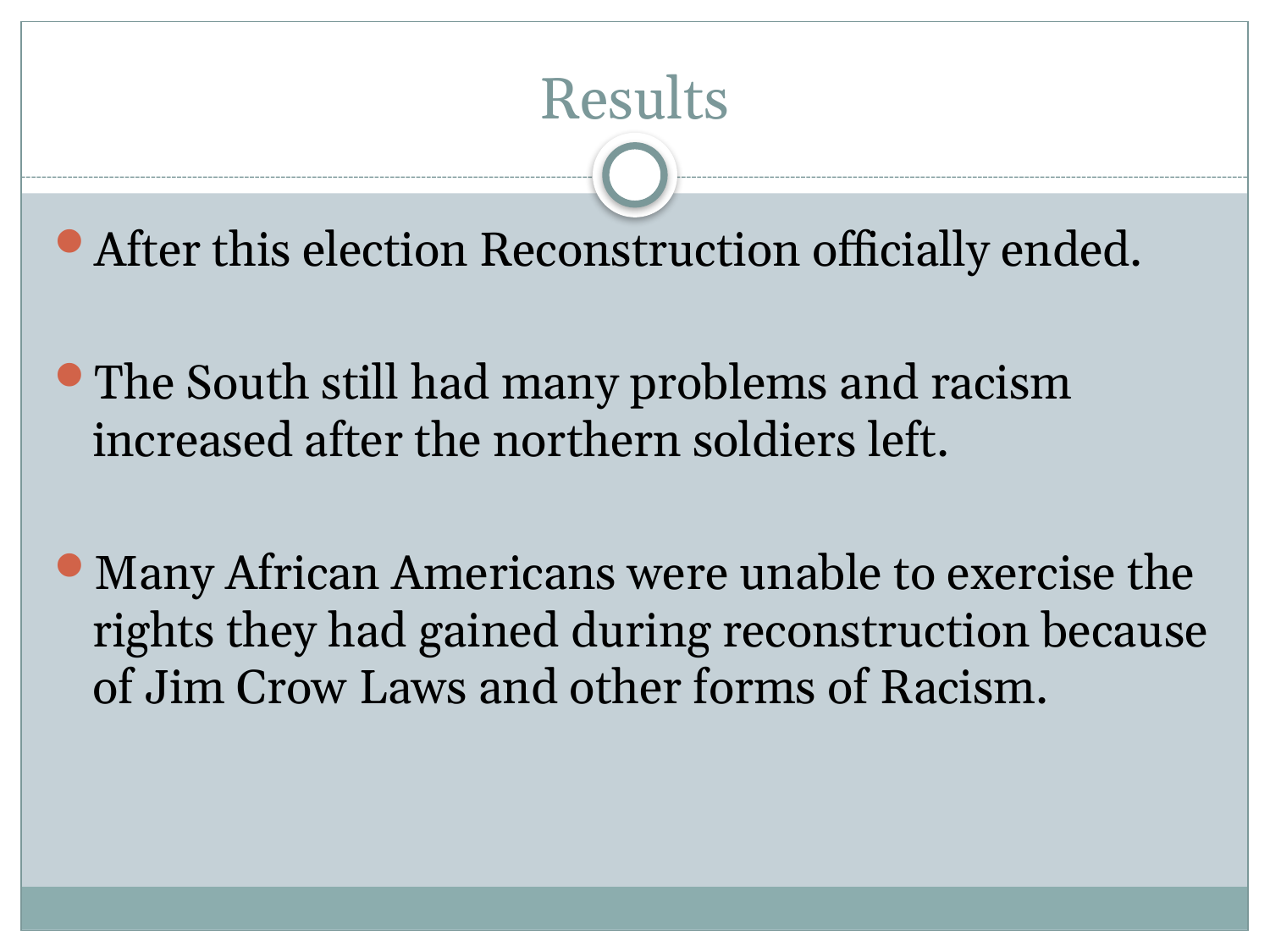

# Results
After this election Reconstruction officially ended.

The South still had many problems and racism increased after the northern soldiers left.

Many African Americans were unable to exercise the rights they had gained during reconstruction because of Jim Crow Laws and other forms of Racism.